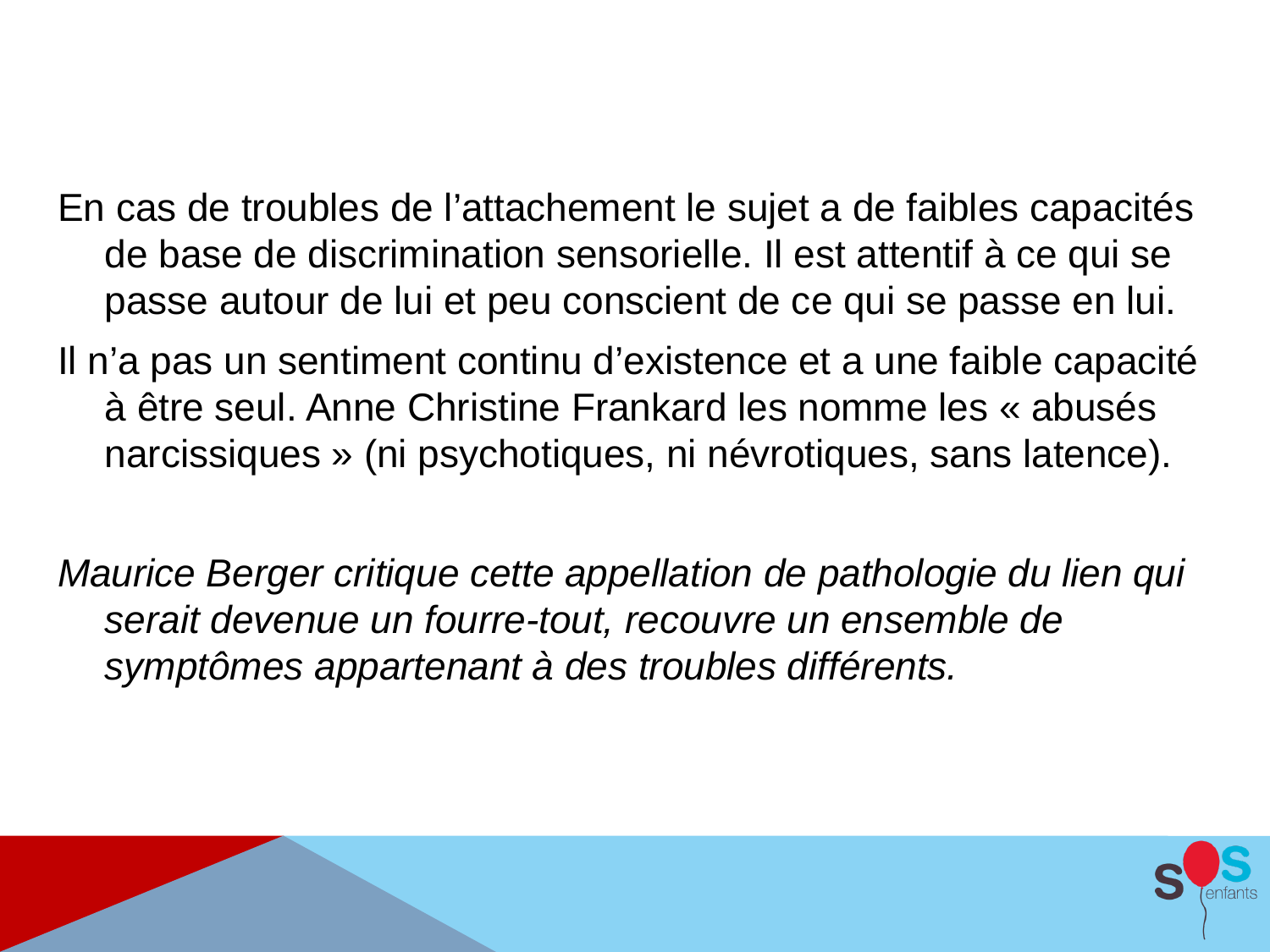

En cas de troubles de l’attachement le sujet a de faibles capacités de base de discrimination sensorielle. Il est attentif à ce qui se passe autour de lui et peu conscient de ce qui se passe en lui.
Il n’a pas un sentiment continu d’existence et a une faible capacité à être seul. Anne Christine Frankard les nomme les « abusés narcissiques » (ni psychotiques, ni névrotiques, sans latence).

Maurice Berger critique cette appellation de pathologie du lien qui serait devenue un fourre-tout, recouvre un ensemble de symptômes appartenant à des troubles différents.